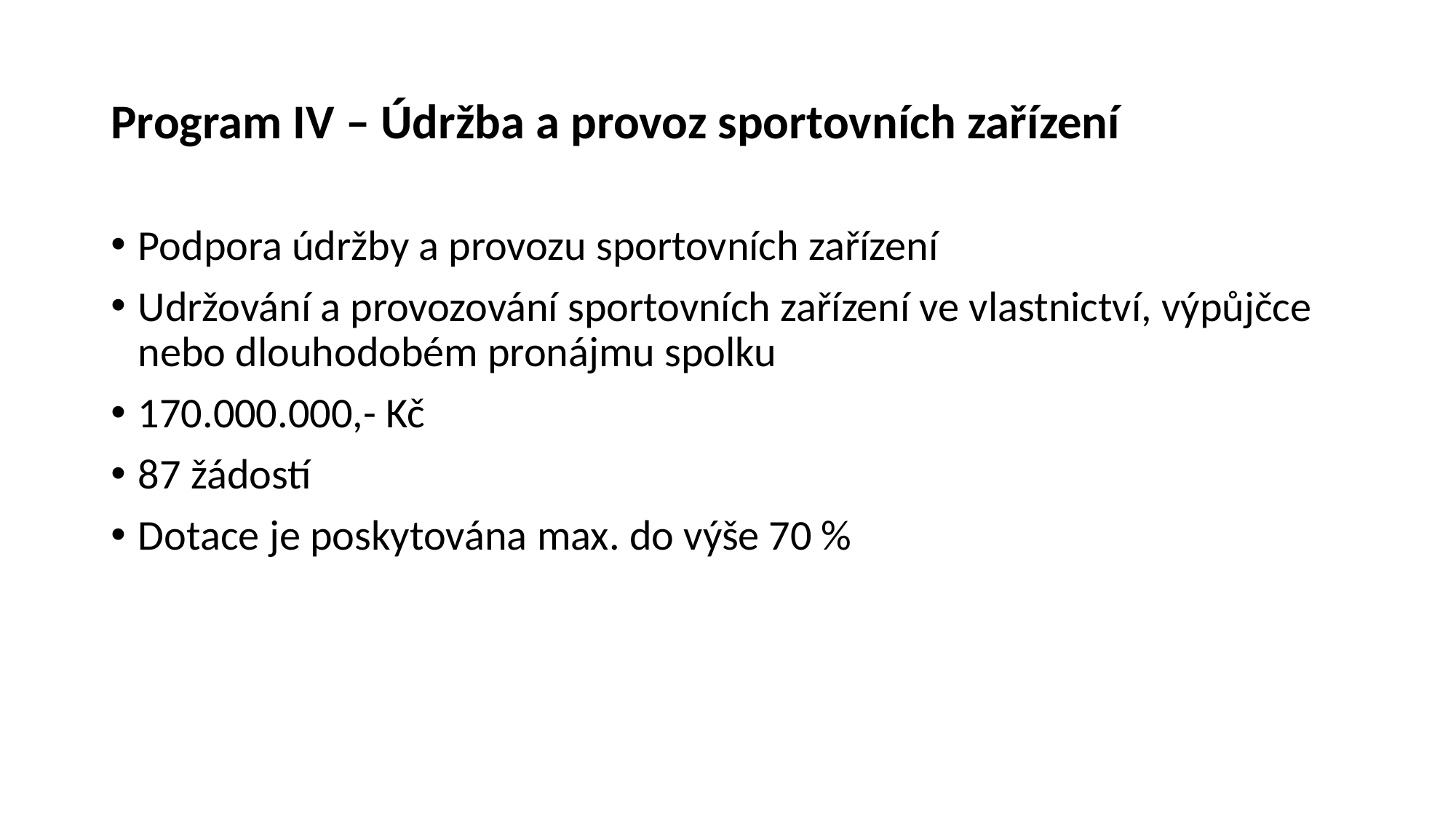

# Program IV – Údržba a provoz sportovních zařízení
Podpora údržby a provozu sportovních zařízení
Udržování a provozování sportovních zařízení ve vlastnictví, výpůjčce nebo dlouhodobém pronájmu spolku
170.000.000,- Kč
87 žádostí
Dotace je poskytována max. do výše 70 %